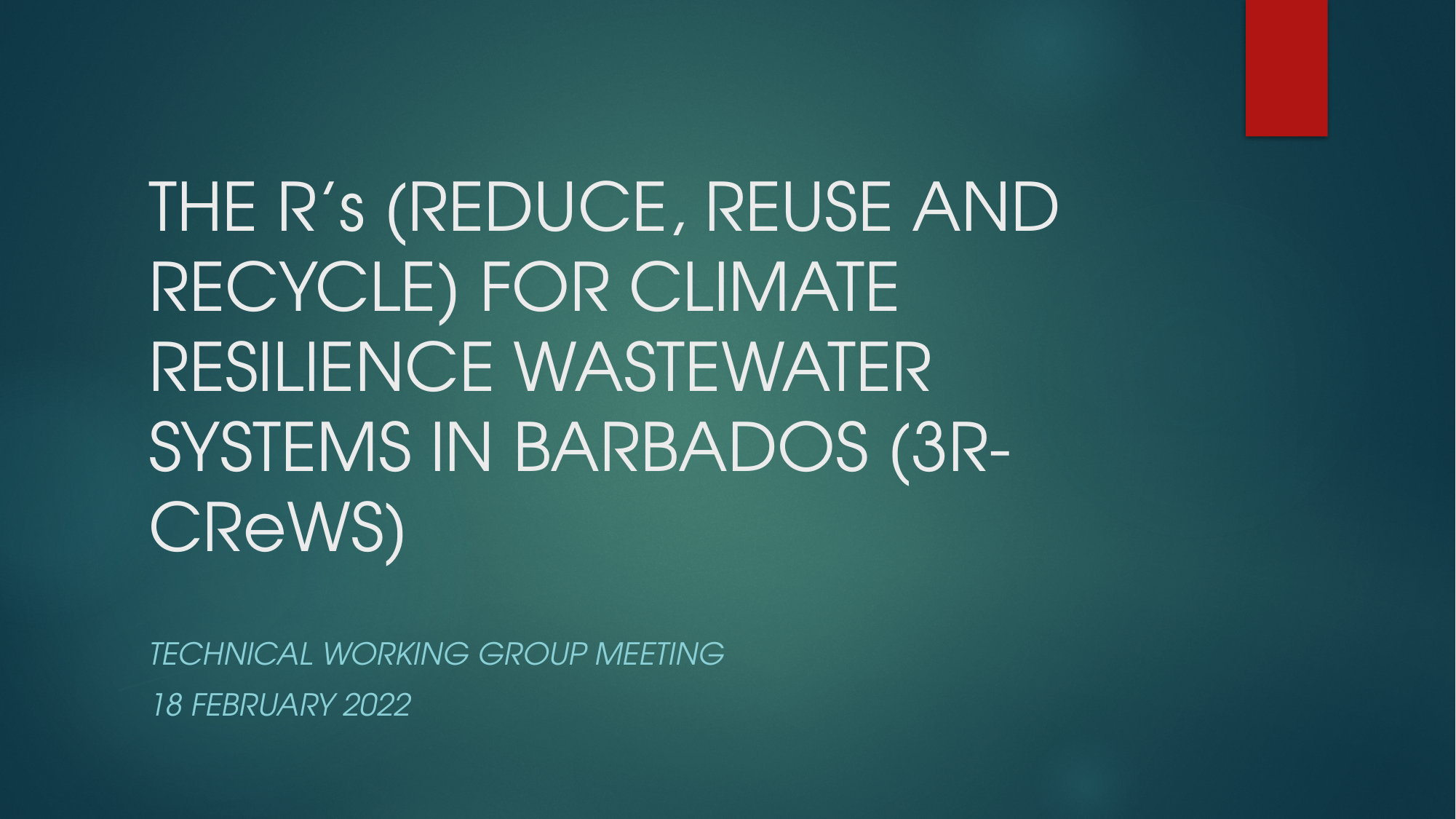

# THE R’s (REDUCE, REUSE AND RECYCLE) FOR CLIMATE RESILIENCE WASTEWATER SYSTEMS IN BARBADOS (3R-CReWS)
Technical working group meeting
18 February 2022